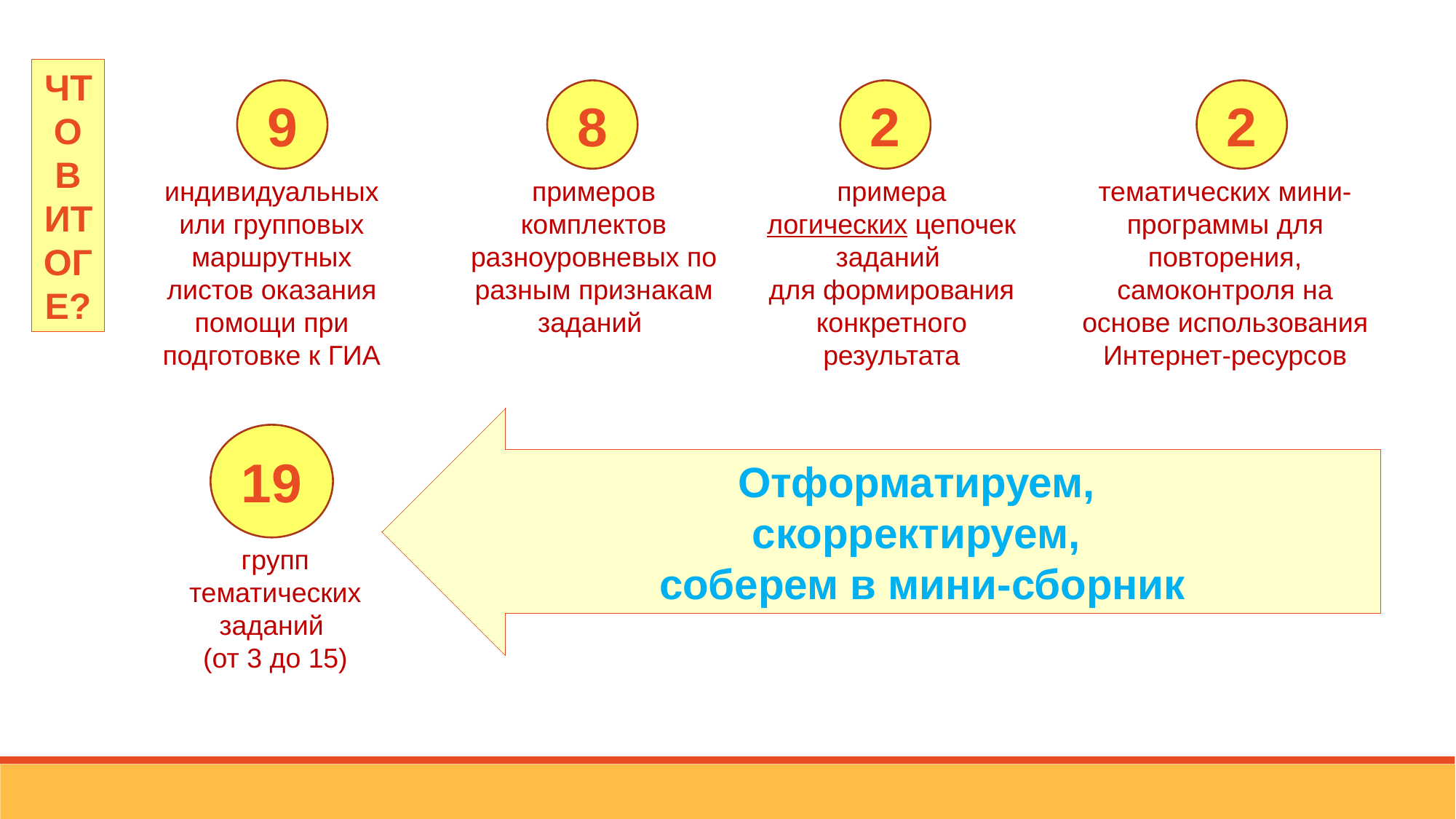

ЧТО В ИТОГЕ?
2
2
8
9
индивидуальных или групповых маршрутных листов оказания помощи при подготовке к ГИА
примеров комплектов разноуровневых по разным признакам
заданий
примера логических цепочек заданий
для формирования конкретного результата
тематических мини-программы для повторения, самоконтроля на основе использования Интернет-ресурсов
Отформатируем,
скорректируем,
соберем в мини-сборник
19
групп тематических заданий
(от 3 до 15)